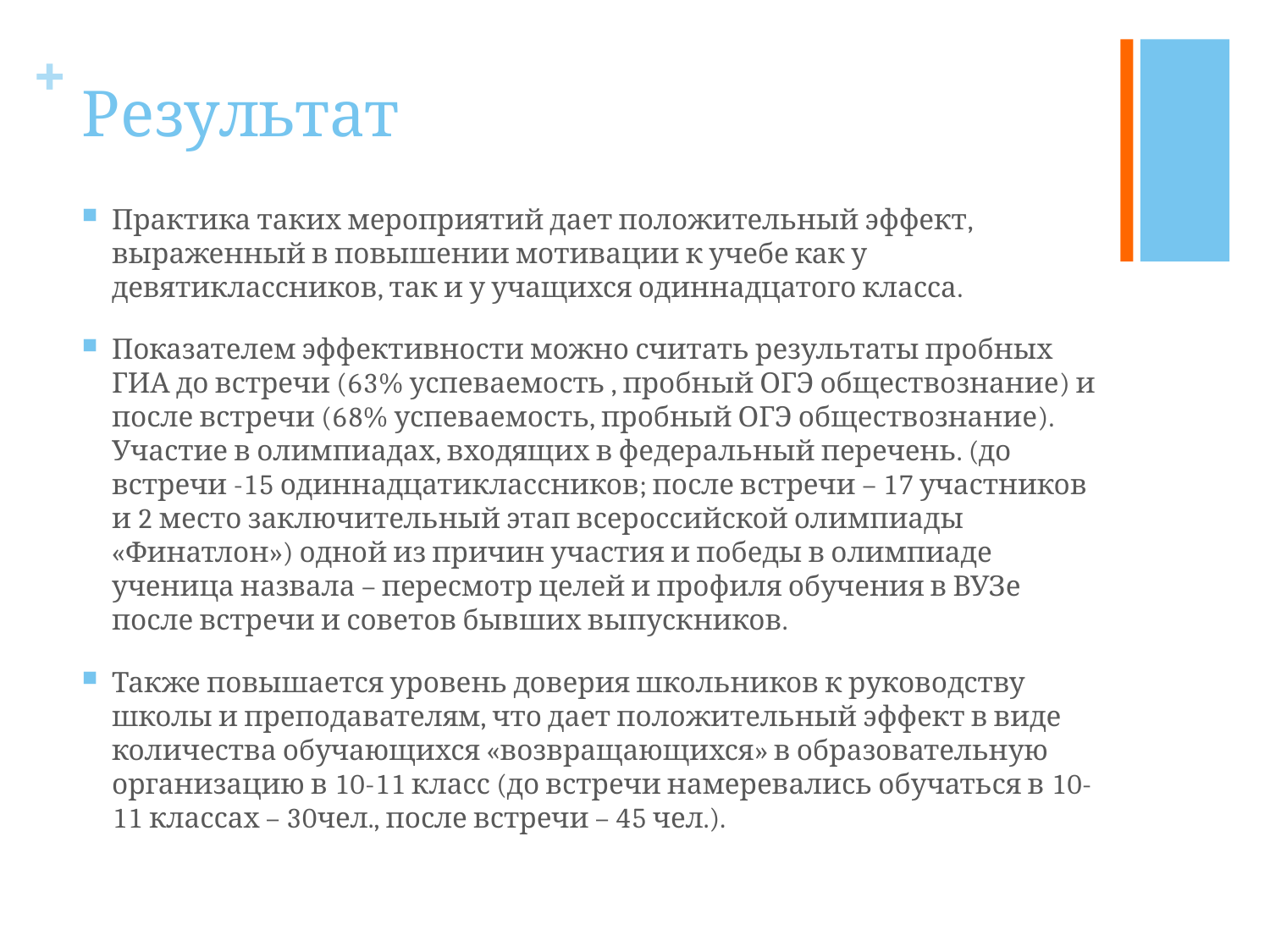

# Результат
Практика таких мероприятий дает положительный эффект, выраженный в повышении мотивации к учебе как у девятиклассников, так и у учащихся одиннадцатого класса.
Показателем эффективности можно считать результаты пробных ГИА до встречи (63% успеваемость , пробный ОГЭ обществознание) и после встречи (68% успеваемость, пробный ОГЭ обществознание). Участие в олимпиадах, входящих в федеральный перечень. (до встречи -15 одиннадцатиклассников; после встречи – 17 участников и 2 место заключительный этап всероссийской олимпиады «Финатлон») одной из причин участия и победы в олимпиаде ученица назвала – пересмотр целей и профиля обучения в ВУЗе после встречи и советов бывших выпускников.
Также повышается уровень доверия школьников к руководству школы и преподавателям, что дает положительный эффект в виде количества обучающихся «возвращающихся» в образовательную организацию в 10-11 класс (до встречи намеревались обучаться в 10-11 классах – 30чел., после встречи – 45 чел.).